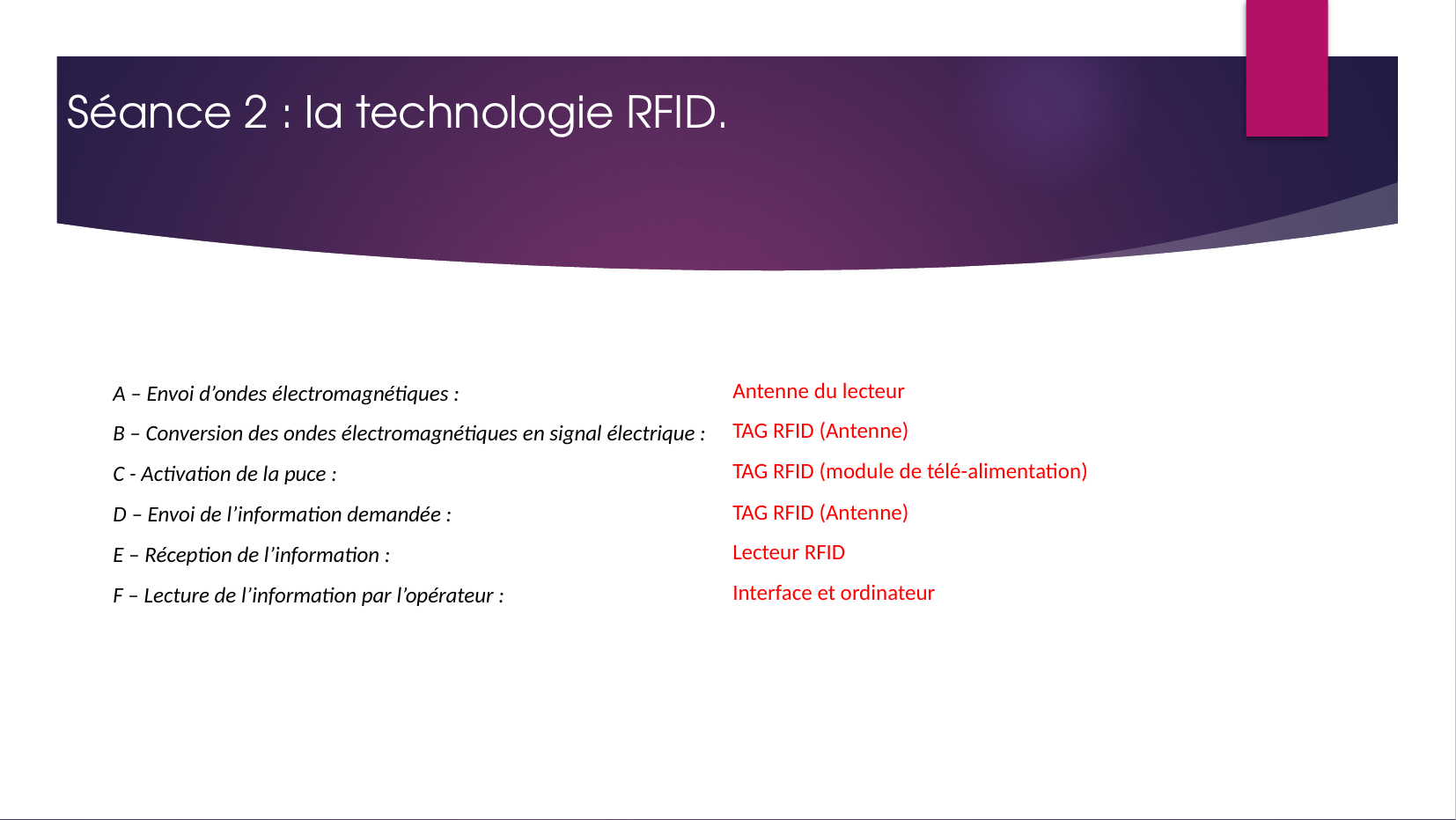

Séance 2 : la technologie RFID.

| A – Envoi d’ondes électromagnétiques : |
| --- |
| B – Conversion des ondes électromagnétiques en signal électrique : |
| C - Activation de la puce : |
| D – Envoi de l’information demandée : |
| E – Réception de l’information : |
| F – Lecture de l’information par l’opérateur : |
| Antenne du lecteur |
| --- |
| TAG RFID (Antenne) |
| TAG RFID (module de télé-alimentation) |
| TAG RFID (Antenne) |
| Lecteur RFID |
| Interface et ordinateur |